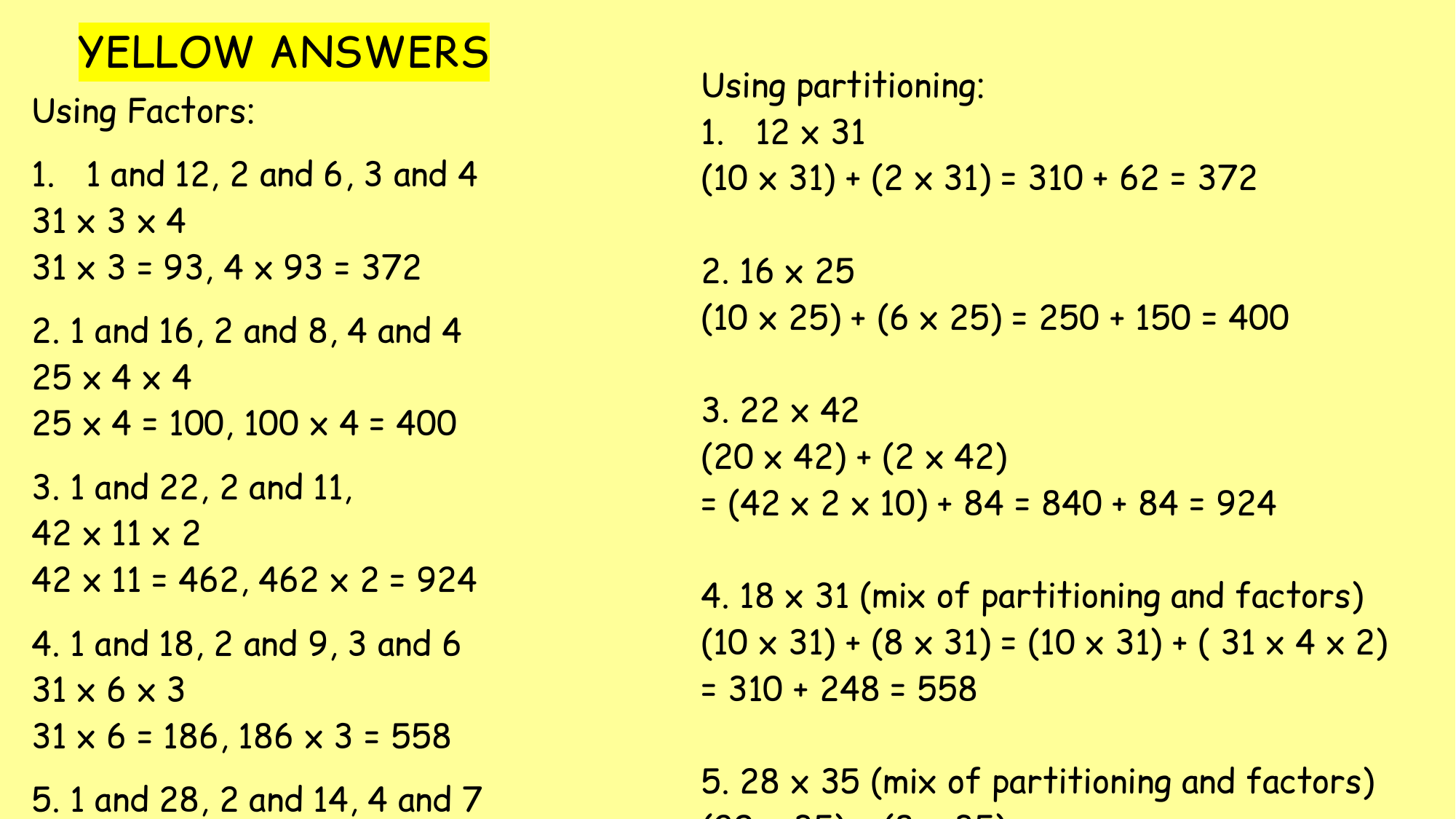

YELLOW ANSWERS
| Using partitioning: 12 x 31 (10 x 31) + (2 x 31) = 310 + 62 = 372 2. 16 x 25 (10 x 25) + (6 x 25) = 250 + 150 = 400 3. 22 x 42 (20 x 42) + (2 x 42) = (42 x 2 x 10) + 84 = 840 + 84 = 924 4. 18 x 31 (mix of partitioning and factors) (10 x 31) + (8 x 31) = (10 x 31) + ( 31 x 4 x 2) = 310 + 248 = 558 5. 28 x 35 (mix of partitioning and factors) (20 x 35) + (8 x 35) = (35 x 2 x 10) + (35 x 4 x 2) = 700 + 280 = 980 |
| --- |
| Using Factors: 1 and 12, 2 and 6, 3 and 4 31 x 3 x 4 31 x 3 = 93, 4 x 93 = 372 2. 1 and 16, 2 and 8, 4 and 4 25 x 4 x 4 25 x 4 = 100, 100 x 4 = 400 3. 1 and 22, 2 and 11, 42 x 11 x 2 42 x 11 = 462, 462 x 2 = 924 4. 1 and 18, 2 and 9, 3 and 6 31 x 6 x 3 31 x 6 = 186, 186 x 3 = 558 5. 1 and 28, 2 and 14, 4 and 7 35 x 7 x 4 35 x 7 = 245, 245 x 4 = 980 |
| --- |